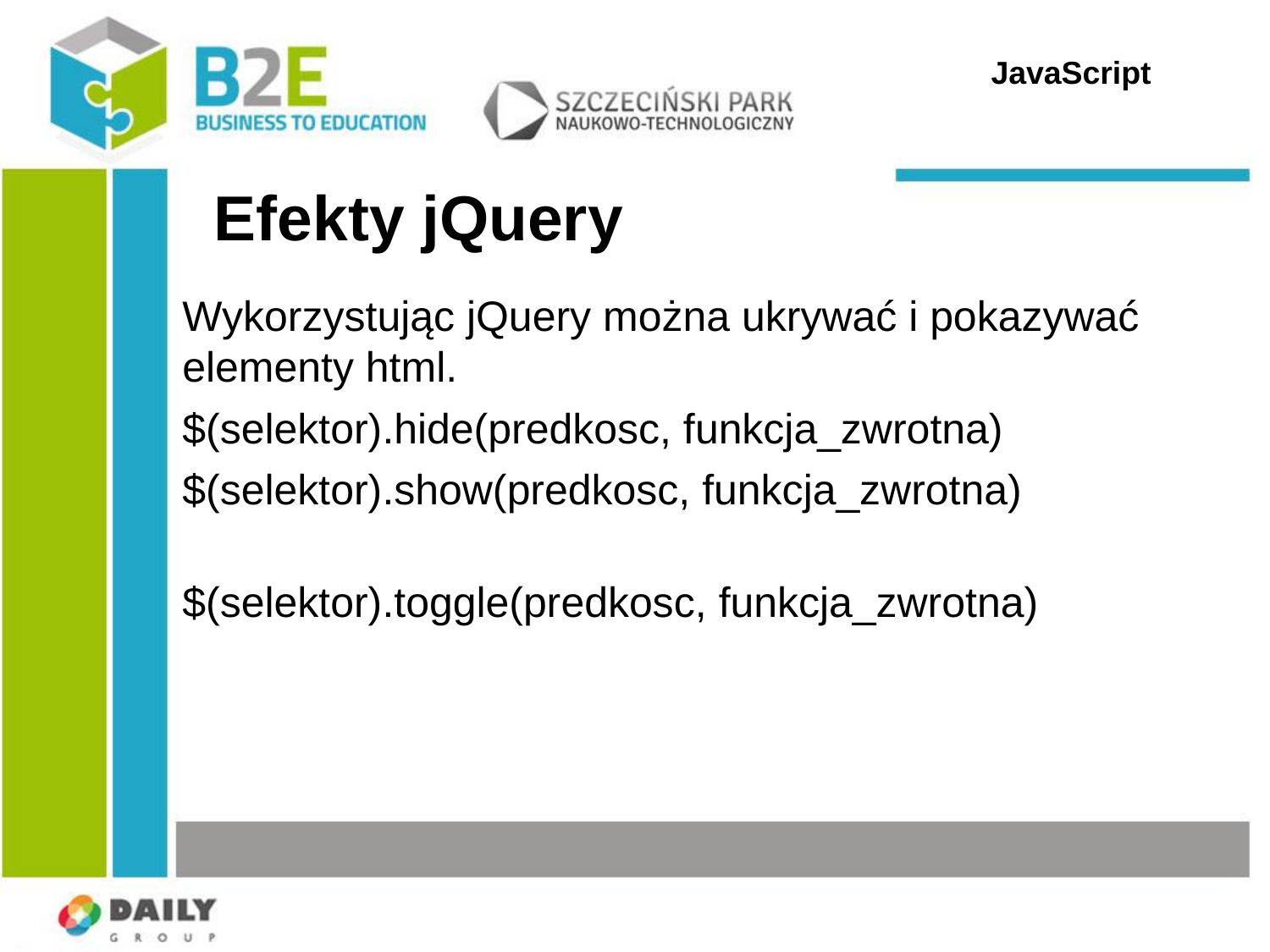

JavaScript
Efekty jQuery
Wykorzystując jQuery można ukrywać i pokazywać elementy html.
$(selektor).hide(predkosc, funkcja_zwrotna)
$(selektor).show(predkosc, funkcja_zwrotna)
$(selektor).toggle(predkosc, funkcja_zwrotna)